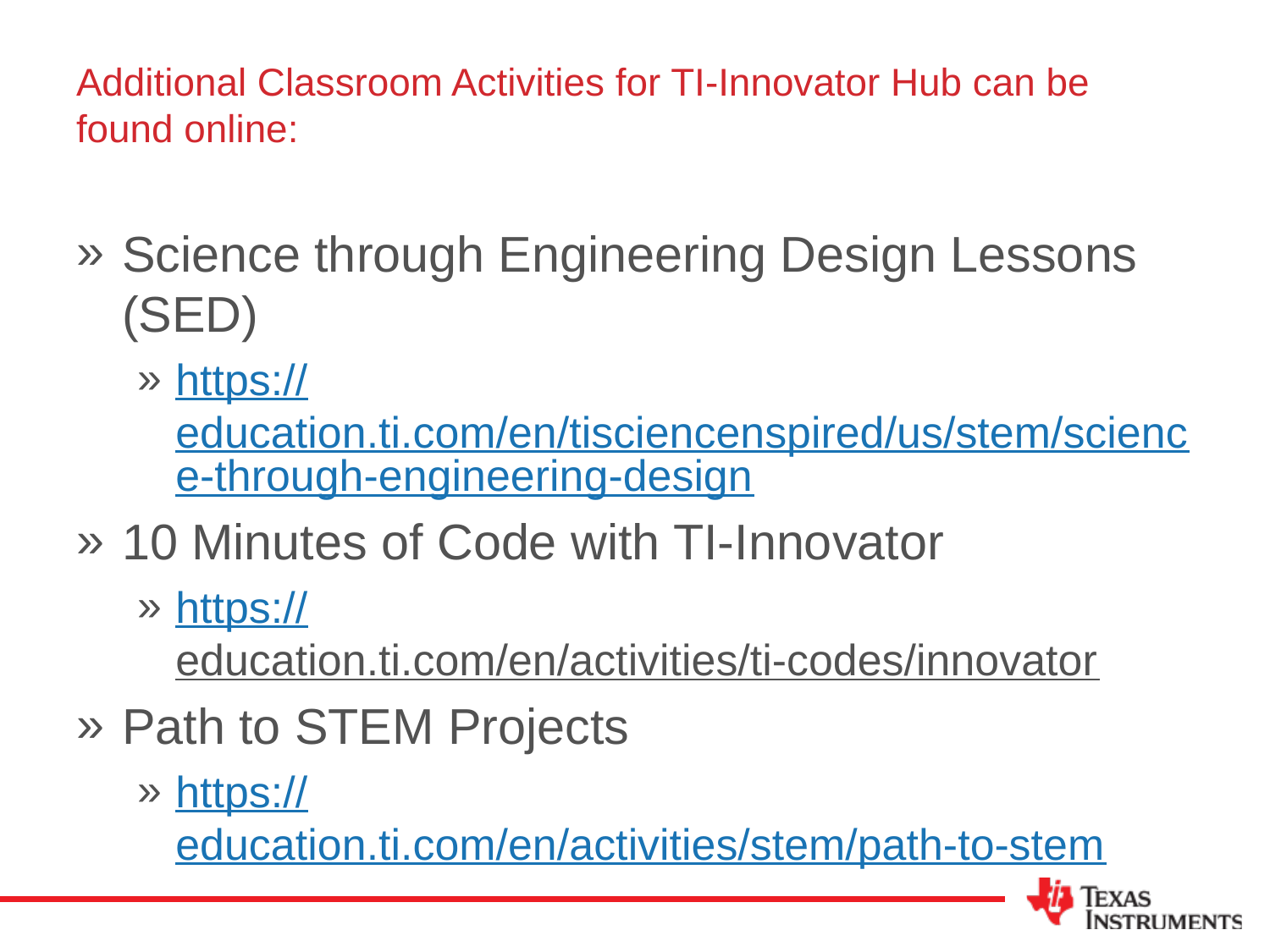

# Additional Classroom Activities for TI-Innovator Hub can be found online:
Science through Engineering Design Lessons (SED)
https://education.ti.com/en/tisciencenspired/us/stem/science-through-engineering-design
10 Minutes of Code with TI-Innovator
https://education.ti.com/en/activities/ti-codes/innovator
Path to STEM Projects
https://education.ti.com/en/activities/stem/path-to-stem